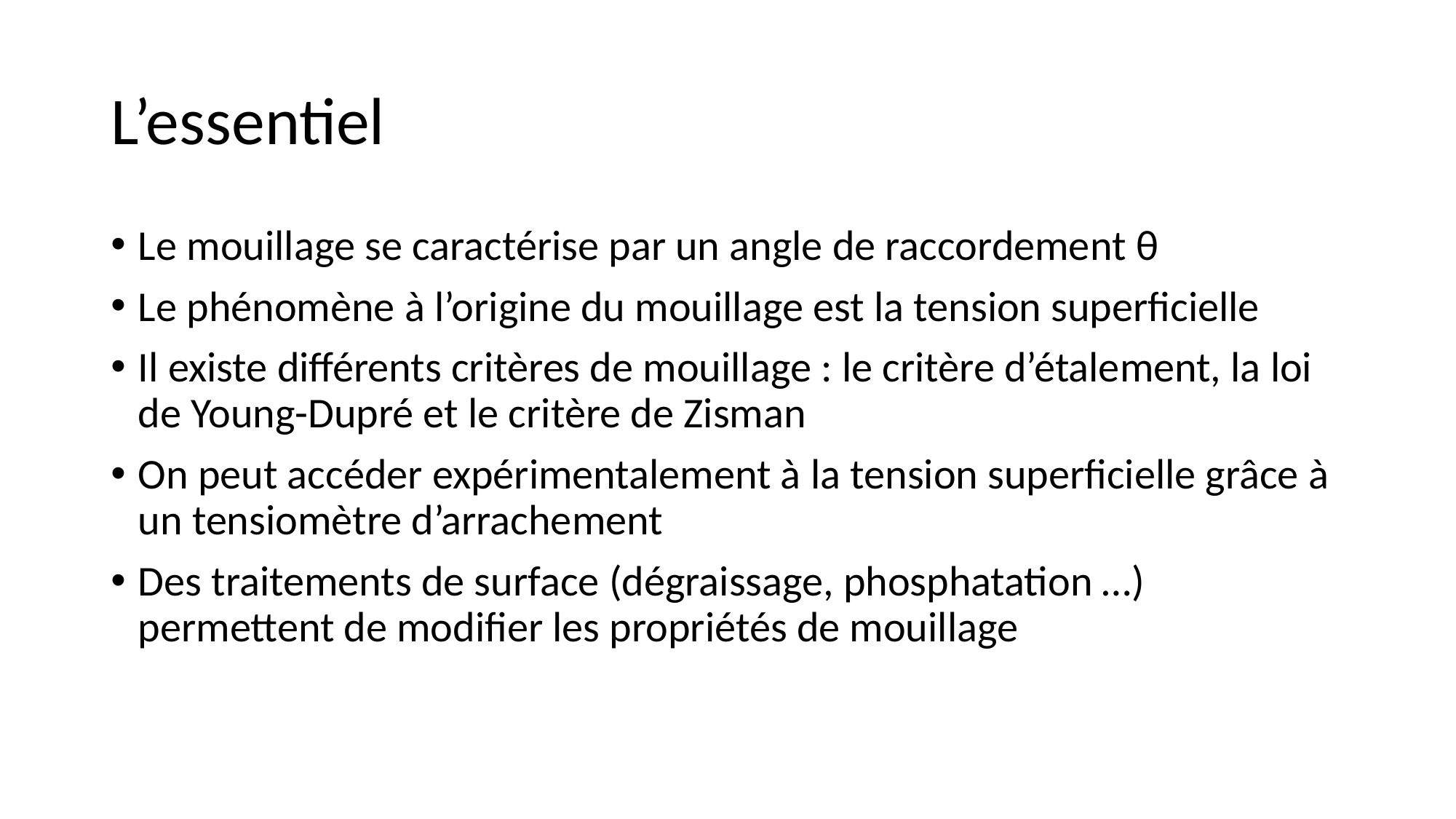

# L’essentiel
Le mouillage se caractérise par un angle de raccordement θ
Le phénomène à l’origine du mouillage est la tension superficielle
Il existe différents critères de mouillage : le critère d’étalement, la loi de Young-Dupré et le critère de Zisman
On peut accéder expérimentalement à la tension superficielle grâce à un tensiomètre d’arrachement
Des traitements de surface (dégraissage, phosphatation …) permettent de modifier les propriétés de mouillage